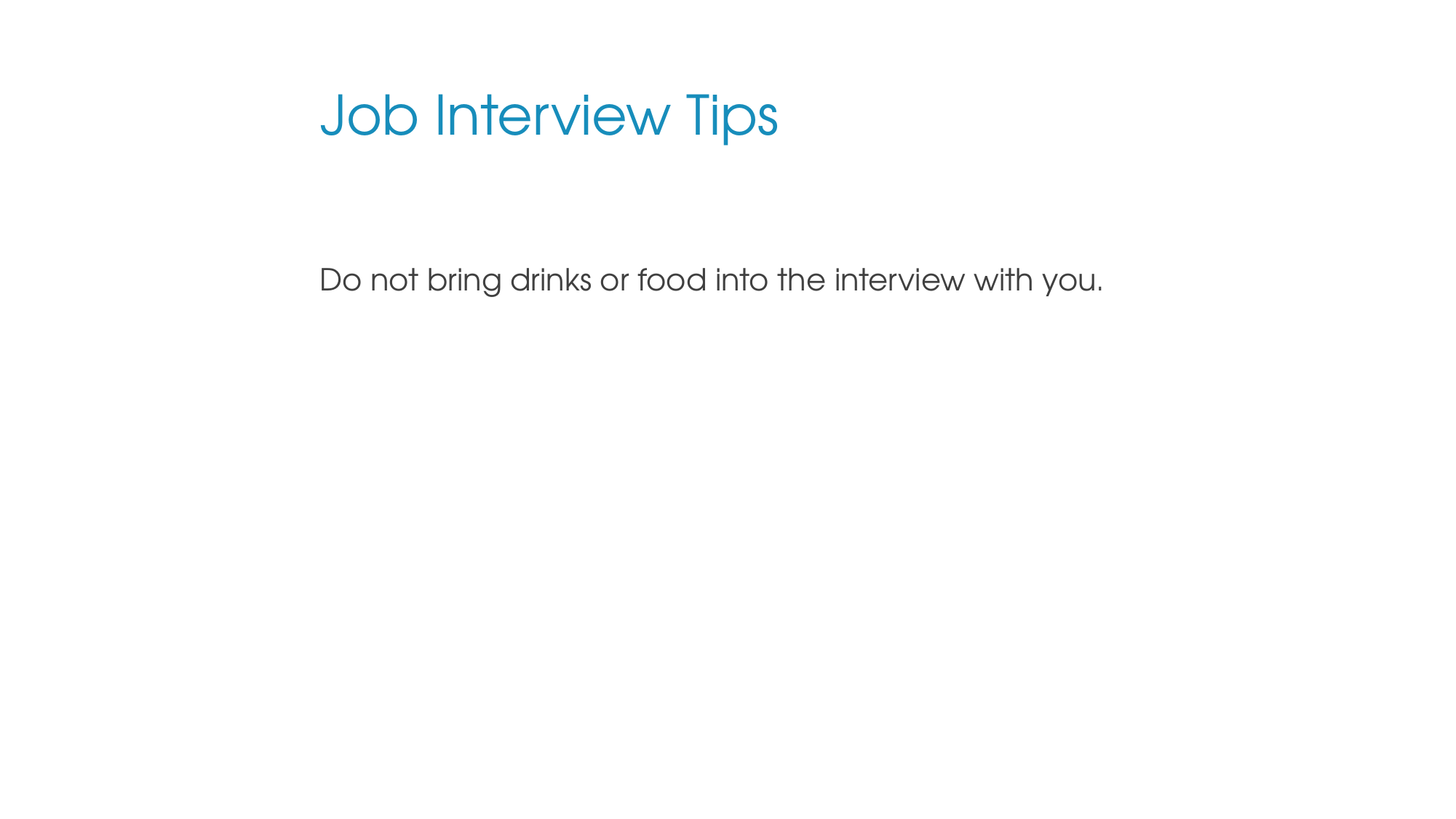

# Job Interview Tips
Do not bring drinks or food into the interview with you.